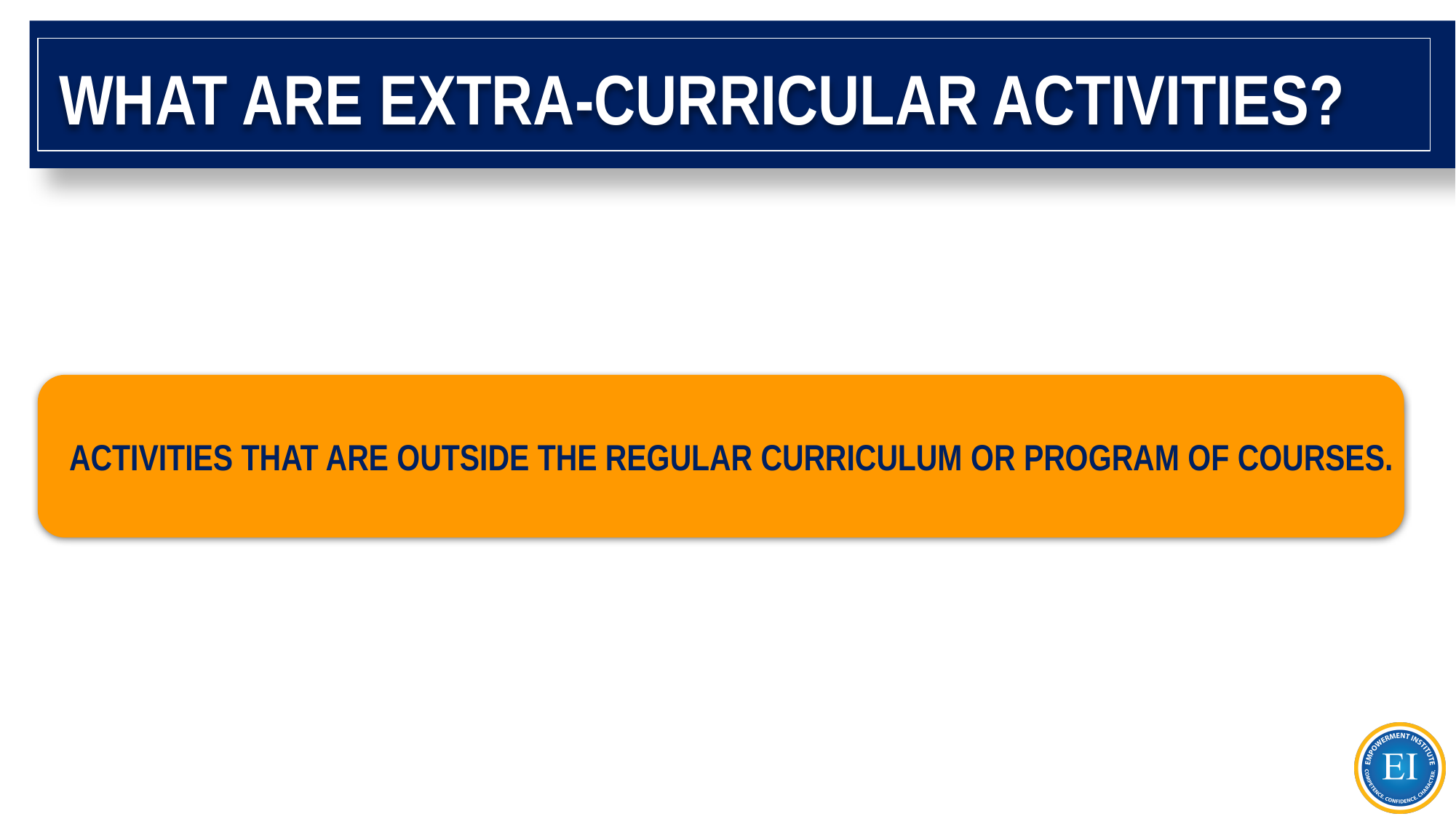

# WHAT ARE EXTRA-CURRICULAR ACTIVITIES?

ACTIVITIES THAT ARE OUTSIDE THE REGULAR CURRICULUM OR PROGRAM OF COURSES.